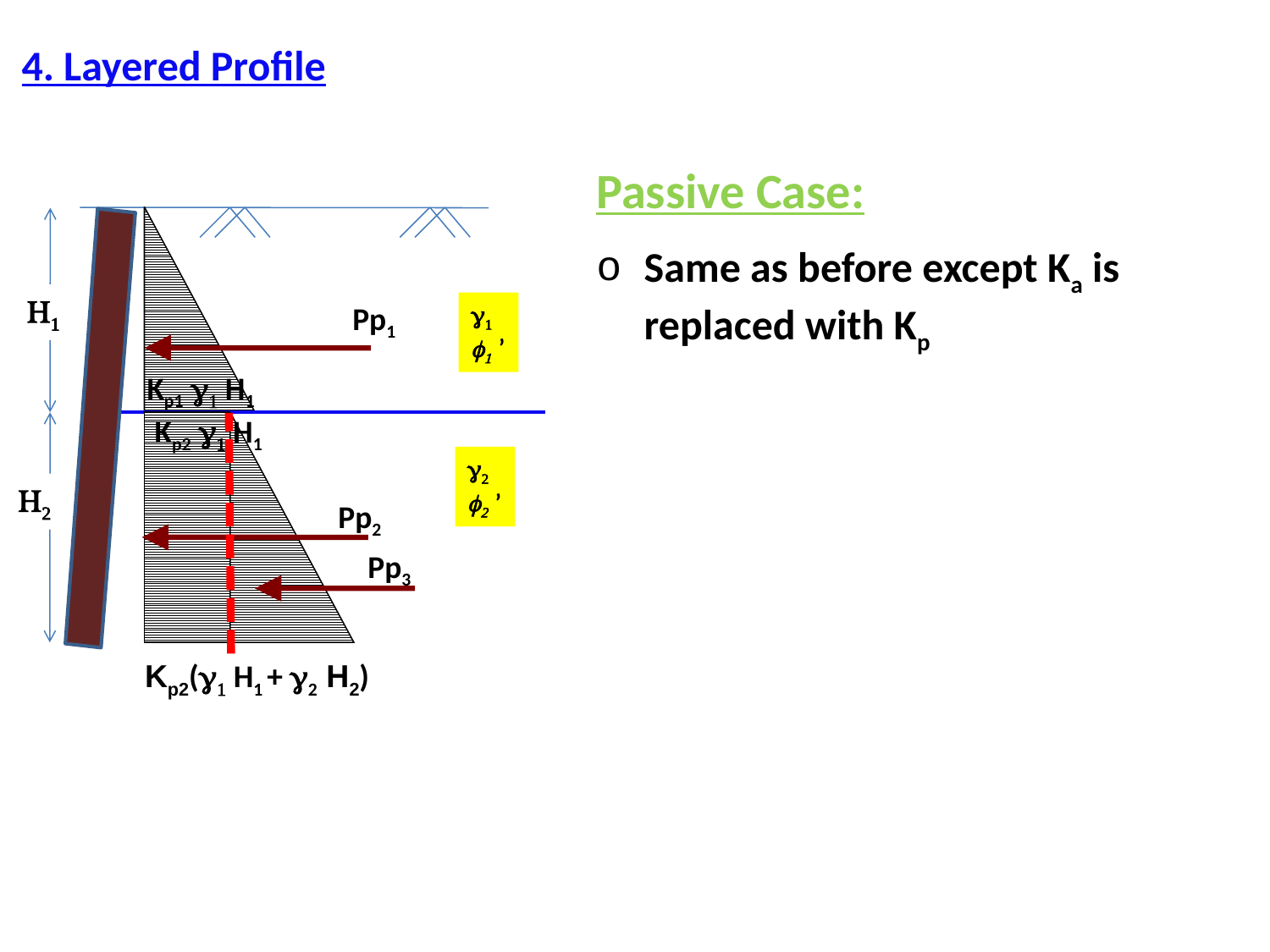

4. Layered Profile
Passive Case:
Same as before except Ka is replaced with Kp

Η1
Pp1
γ1
φ1 ’

Kp1 γ1 H1
Kp2 γ1 H1

γ2
φ2 ’
Η2
Pp2

Pp3

Kp2(γ1 H1 + γ2 H2)